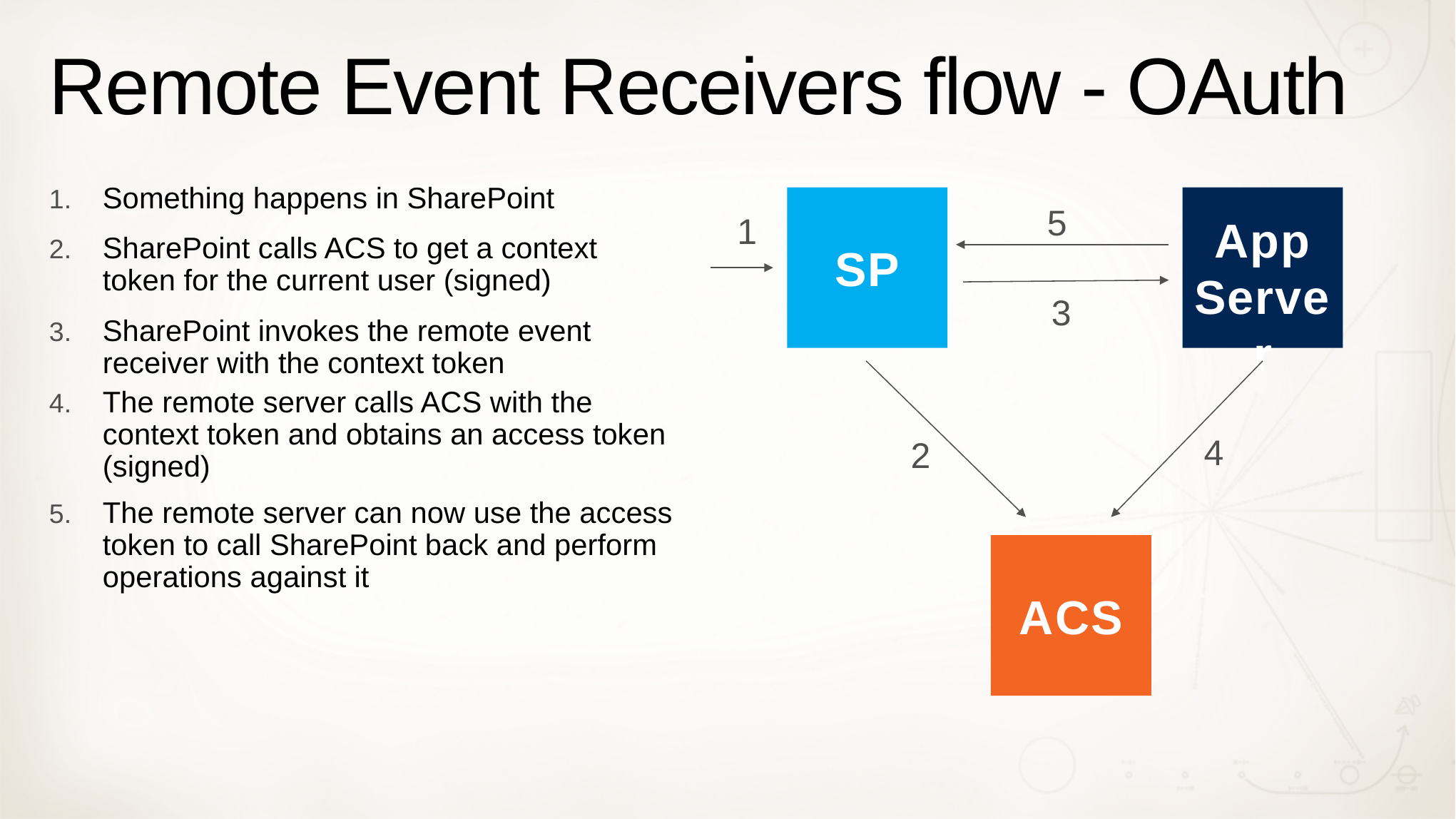

# Remote Event Receivers flow - OAuth
Something happens in SharePoint

5
1
App Server
SharePoint calls ACS to get a context token for the current user (signed)
SP
3
SharePoint invokes the remote event receiver with the context token
The remote server calls ACS with the context token and obtains an access token (signed)
4
2
The remote server can now use the access token to call SharePoint back and perform operations against it

ACS